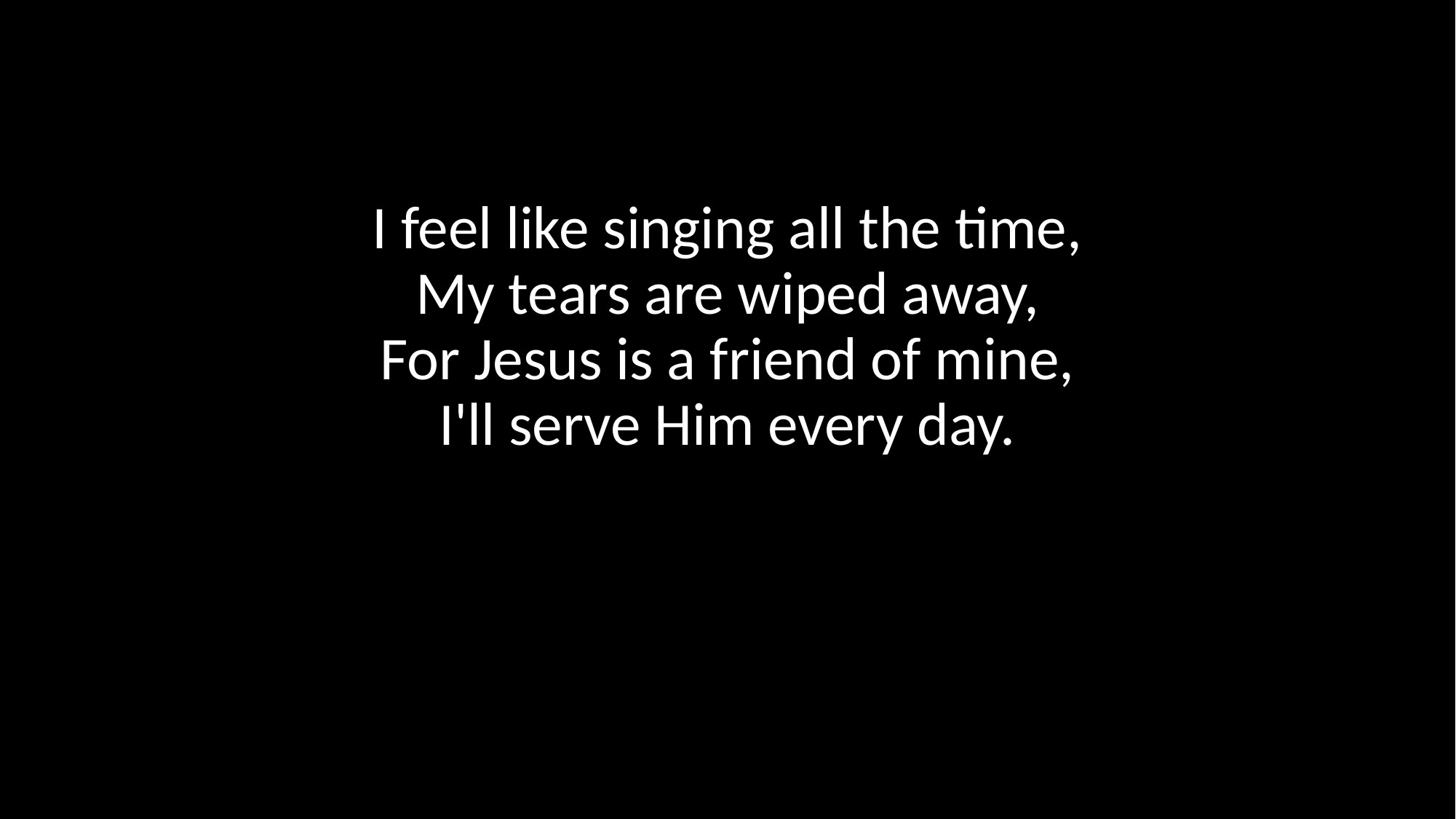

I feel like singing all the time,
My tears are wiped away,
For Jesus is a friend of mine,
I'll serve Him every day.